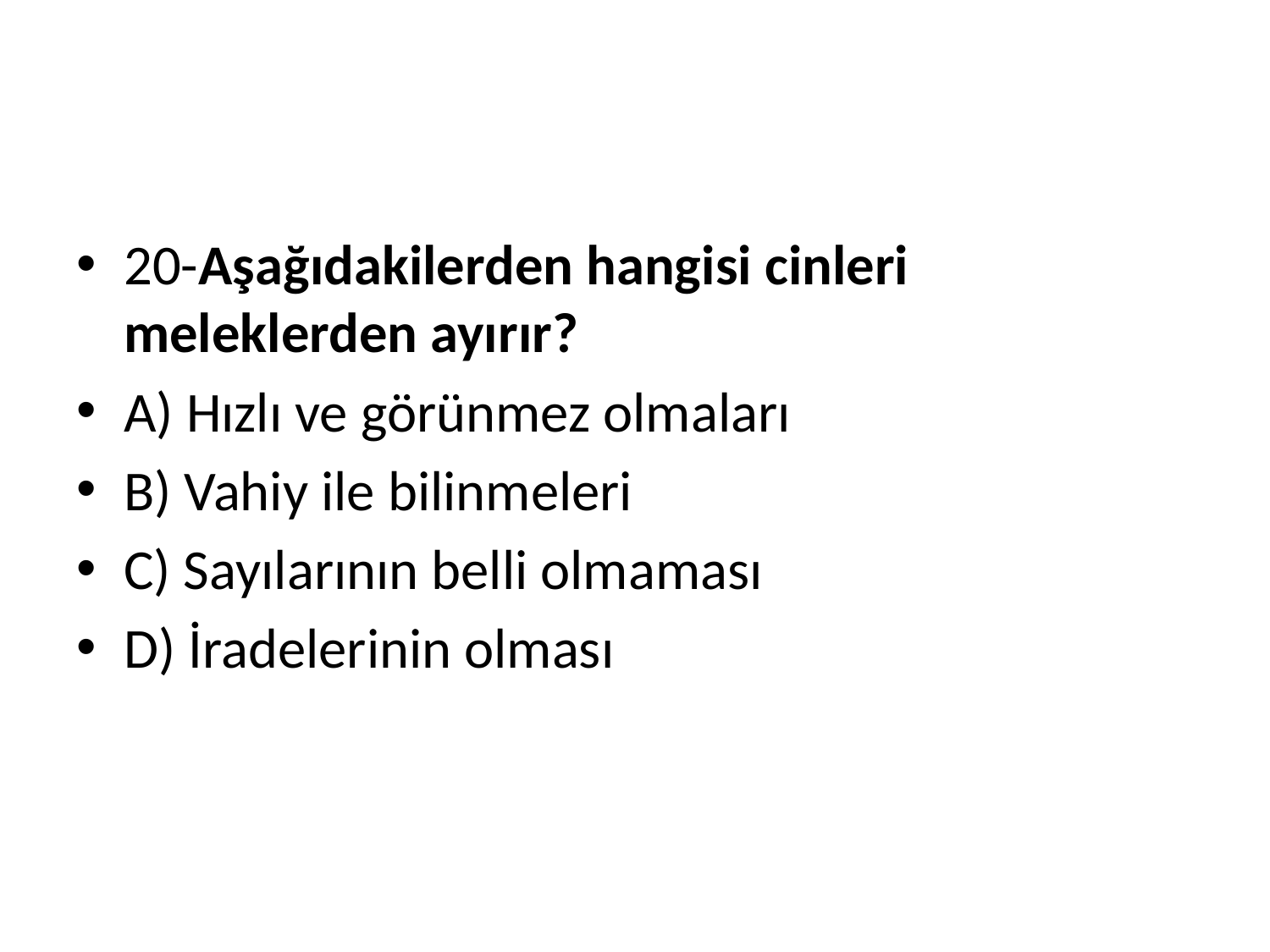

#
20-Aşağıdakilerden hangisi cinleri meleklerden ayırır?
A) Hızlı ve görünmez olmaları
B) Vahiy ile bilinmeleri
C) Sayılarının belli olmaması
D) İradelerinin olması